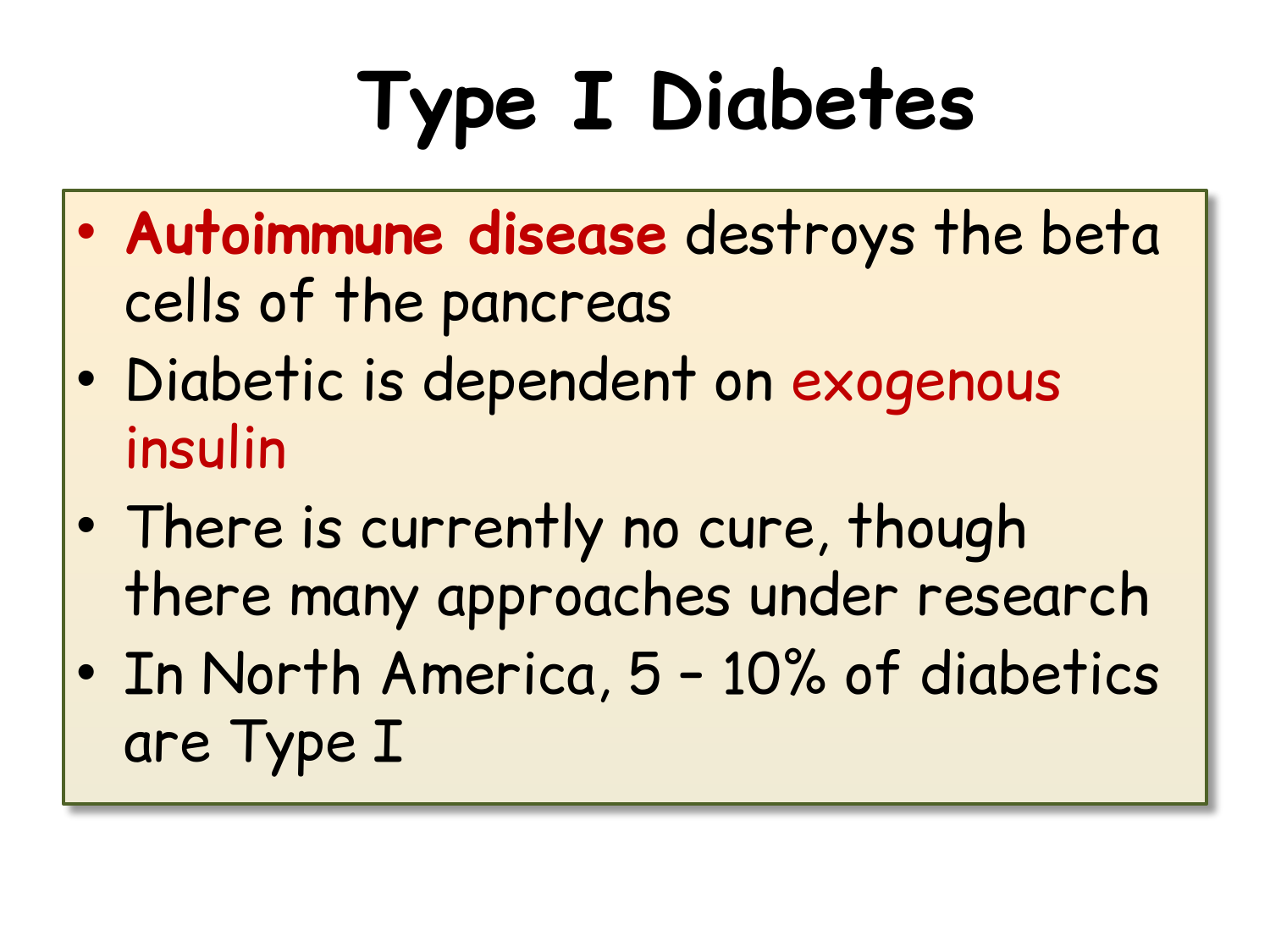

# Type I Diabetes
Autoimmune disease destroys the beta cells of the pancreas
Diabetic is dependent on exogenous insulin
There is currently no cure, though there many approaches under research
In North America, 5 – 10% of diabetics are Type I